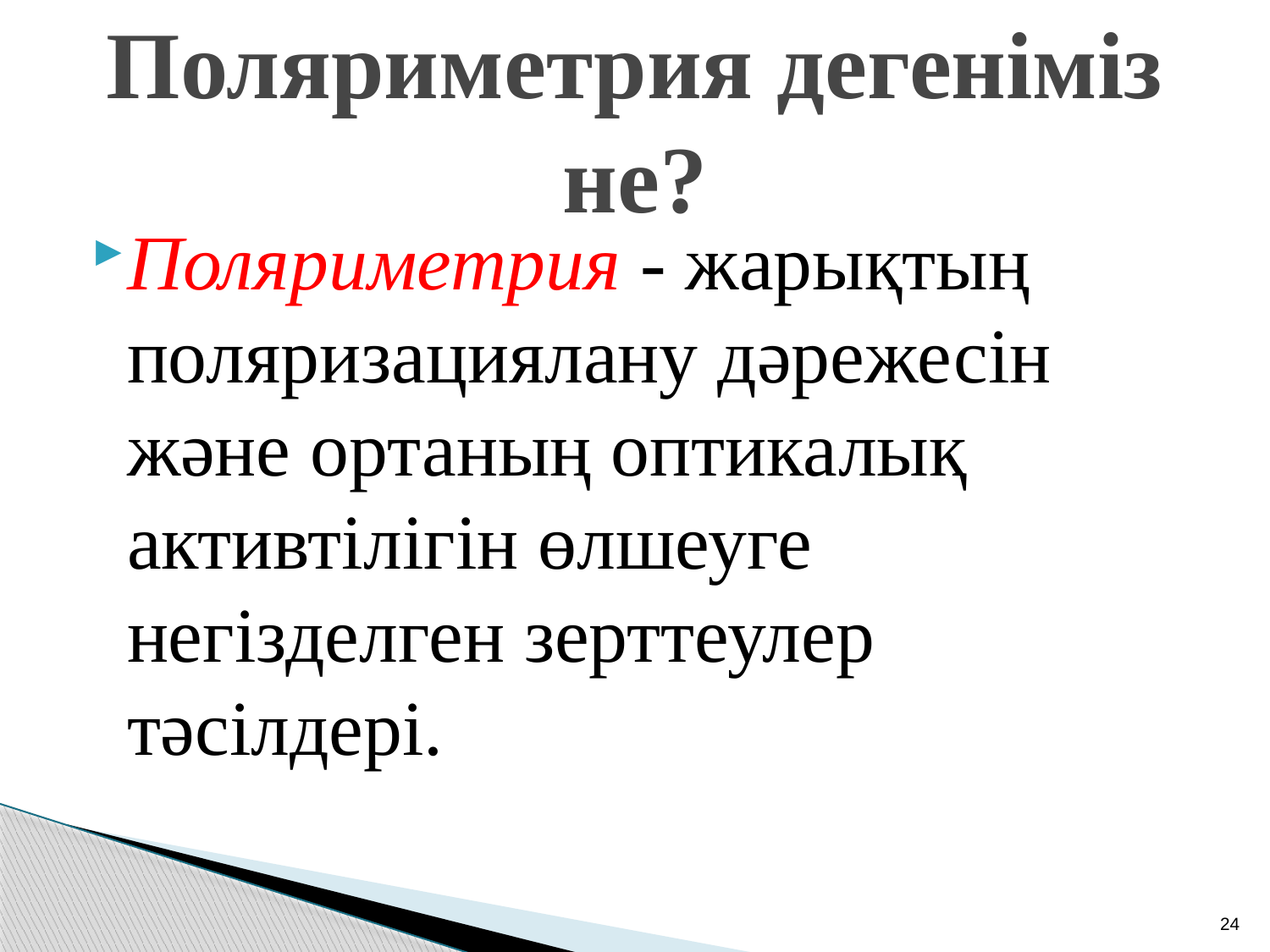

# Поляриметрия дегеніміз не?
Поляриметрия - жарықтың поляризациялану дәрежесін және ортаның оптикалық активтілігін өлшеуге негізделген зерттеулер тәсілдері.
24